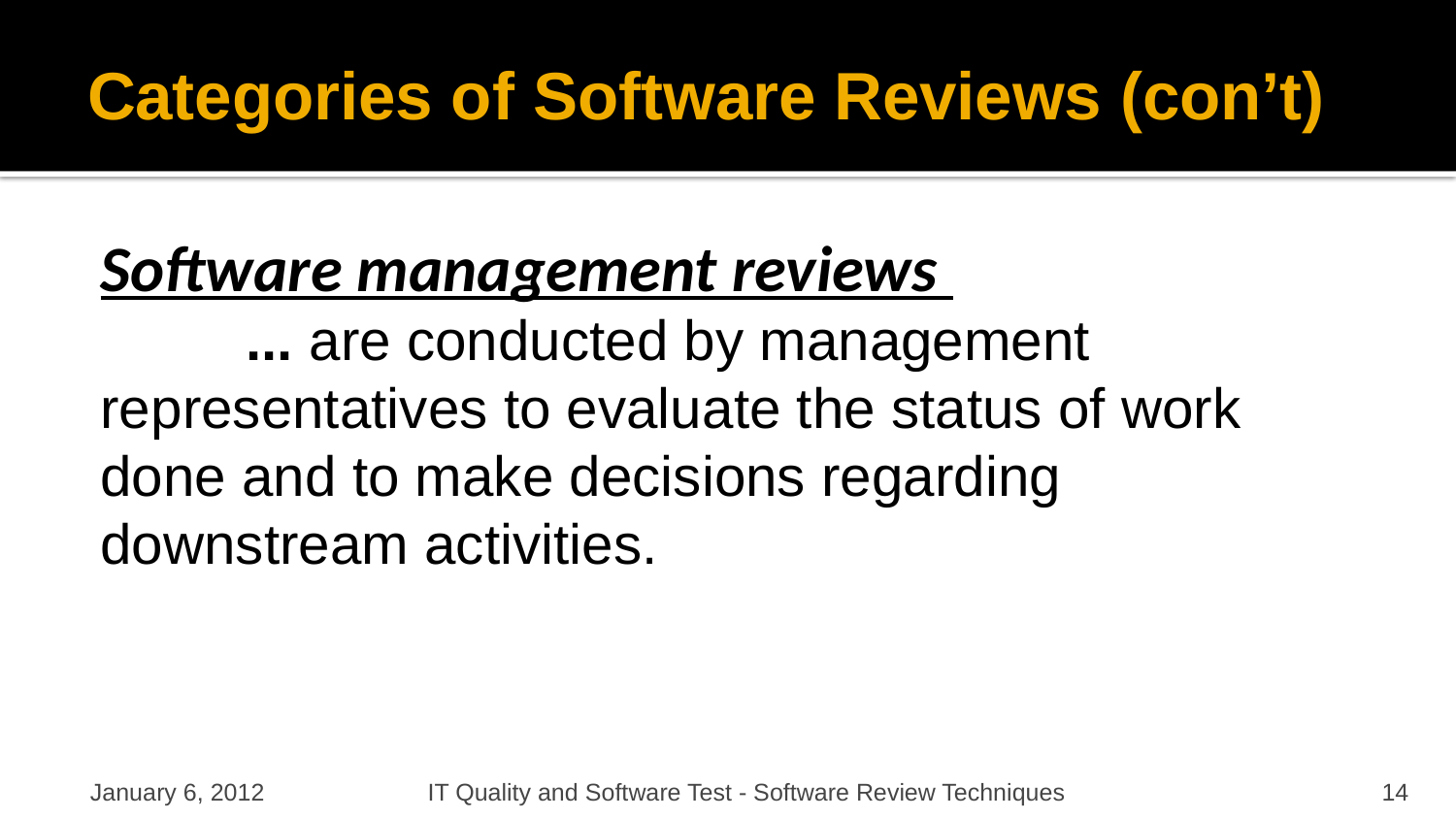

# Categories of Software Reviews (con’t)
Software management reviews
	... are conducted by management representatives to evaluate the status of work done and to make decisions regarding downstream activities.

January 6, 2012
IT Quality and Software Test - Software Review Techniques
14